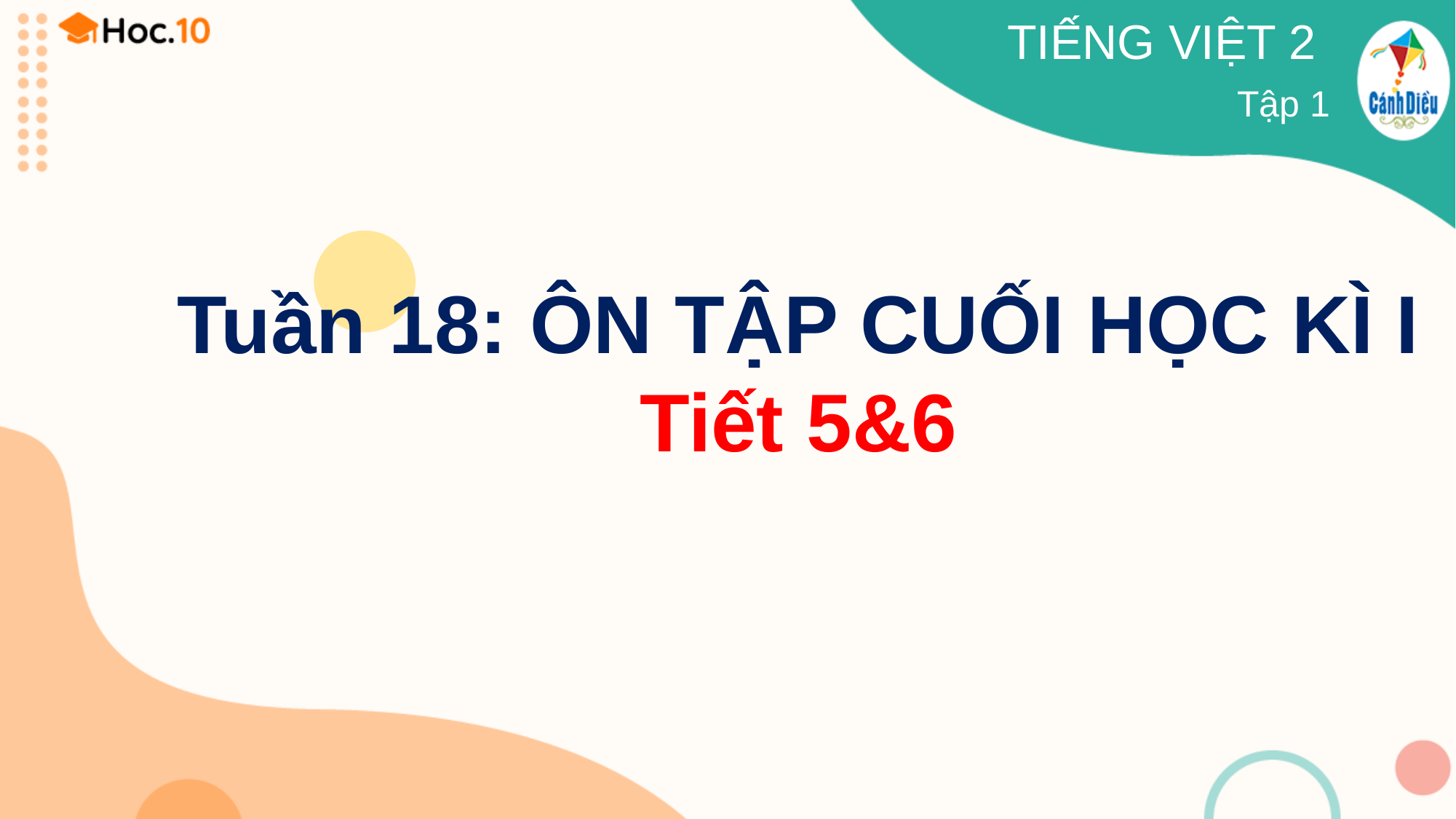

TIẾNG VIỆT 2
Tập 1
Tuần 18: ÔN TẬP CUỐI HỌC KÌ I
Tiết 5&6